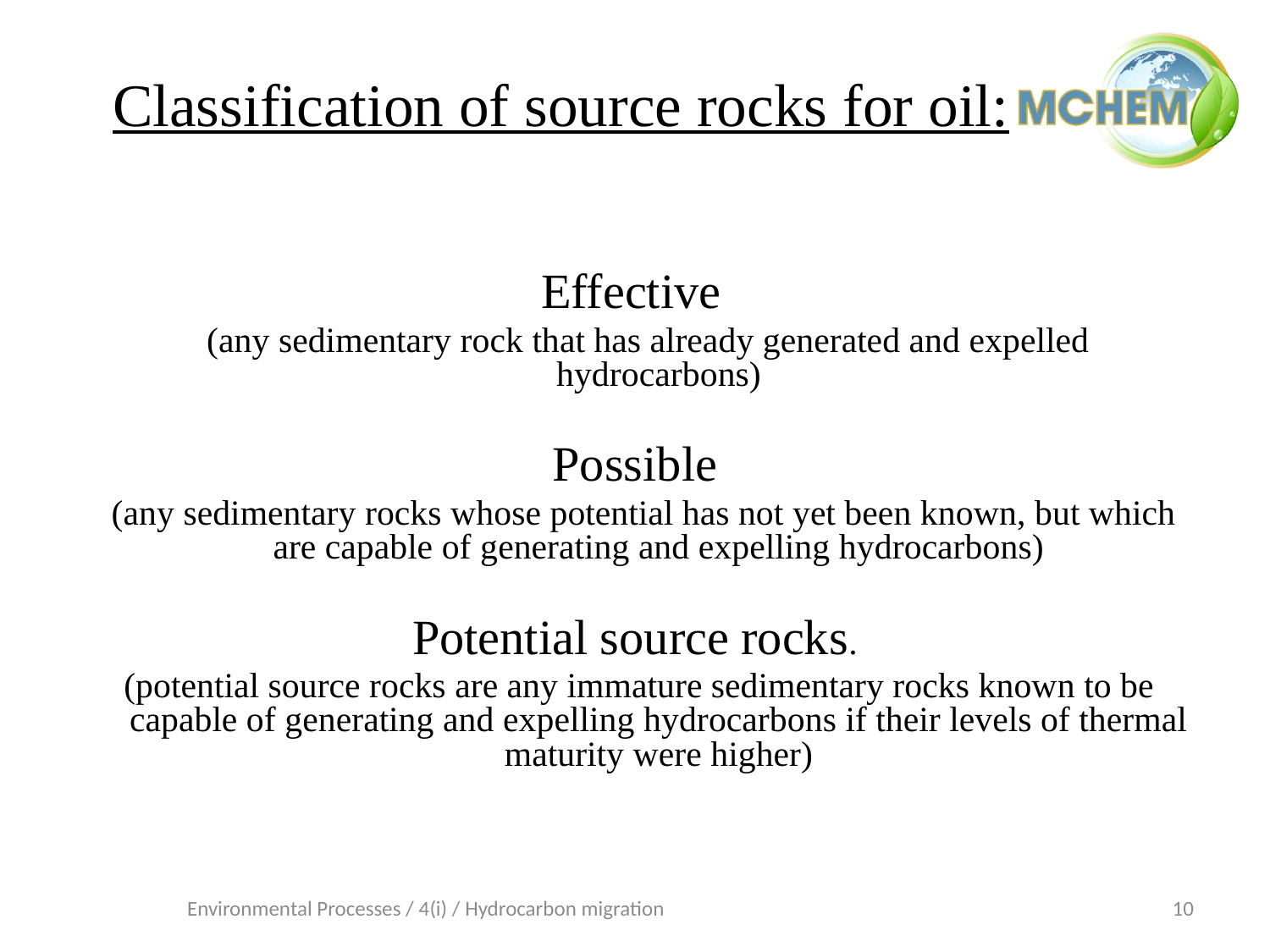

# Classification of source rocks for oil:
Effective
   (any sedimentary rock that has already generated and expelled hydrocarbons)

Possible
  (any sedimentary rocks whose potential has not yet been known, but which are capable of generating and expelling hydrocarbons)

Potential source rocks.
 (potential source rocks are any immature sedimentary rocks known to be capable of generating and expelling hydrocarbons if their levels of thermal maturity were higher)

Environmental Processes / 4(i) / Hydrocarbon migration
10